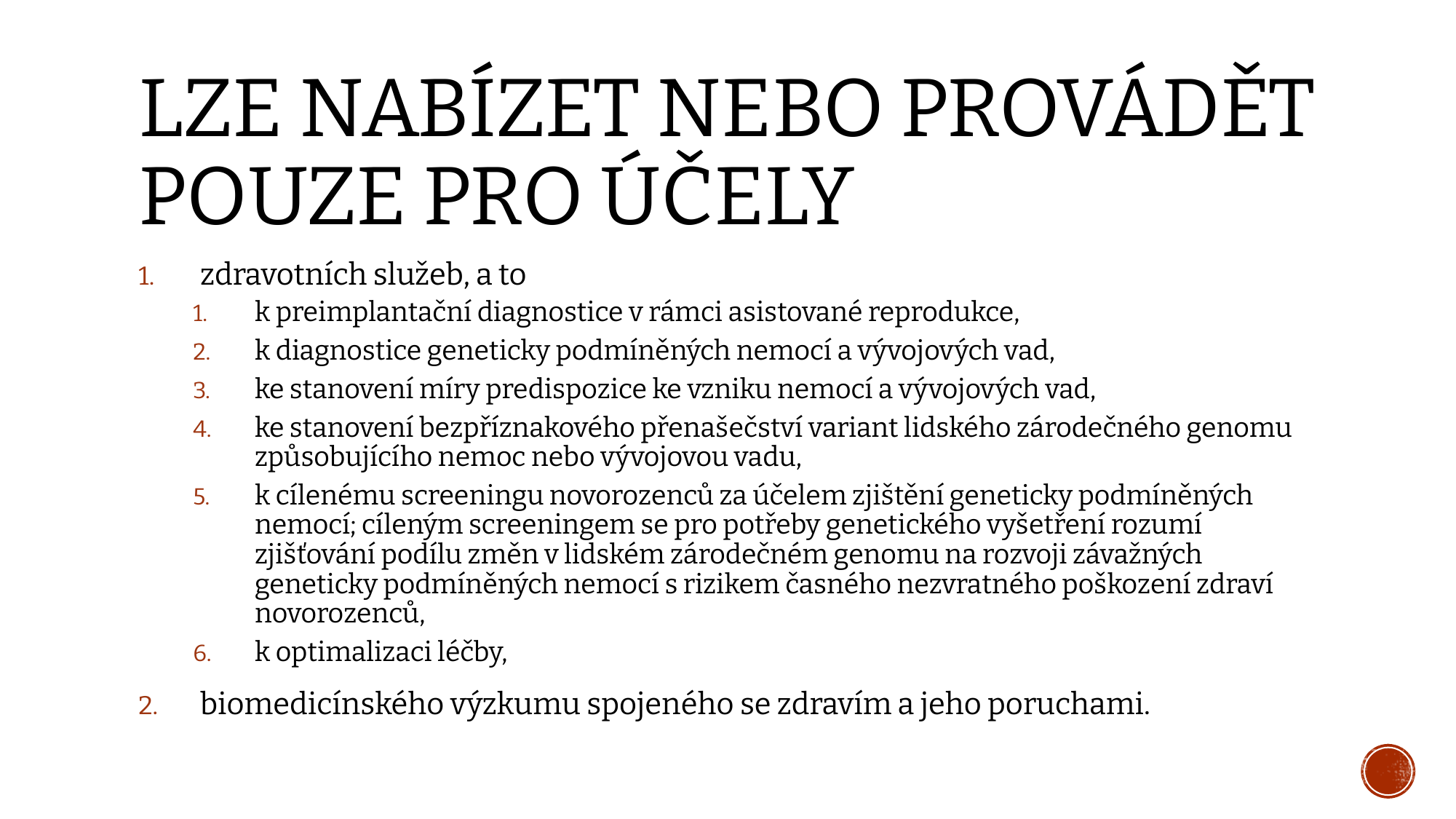

# lze nabízet nebo provádět pouze pro účely
zdravotních služeb, a to
k preimplantační diagnostice v rámci asistované reprodukce,
k diagnostice geneticky podmíněných nemocí a vývojových vad,
ke stanovení míry predispozice ke vzniku nemocí a vývojových vad,
ke stanovení bezpříznakového přenašečství variant lidského zárodečného genomu způsobujícího nemoc nebo vývojovou vadu,
k cílenému screeningu novorozenců za účelem zjištění geneticky podmíněných nemocí; cíleným screeningem se pro potřeby genetického vyšetření rozumí zjišťování podílu změn v lidském zárodečném genomu na rozvoji závažných geneticky podmíněných nemocí s rizikem časného nezvratného poškození zdraví novorozenců,
k optimalizaci léčby,
biomedicínského výzkumu spojeného se zdravím a jeho poruchami.